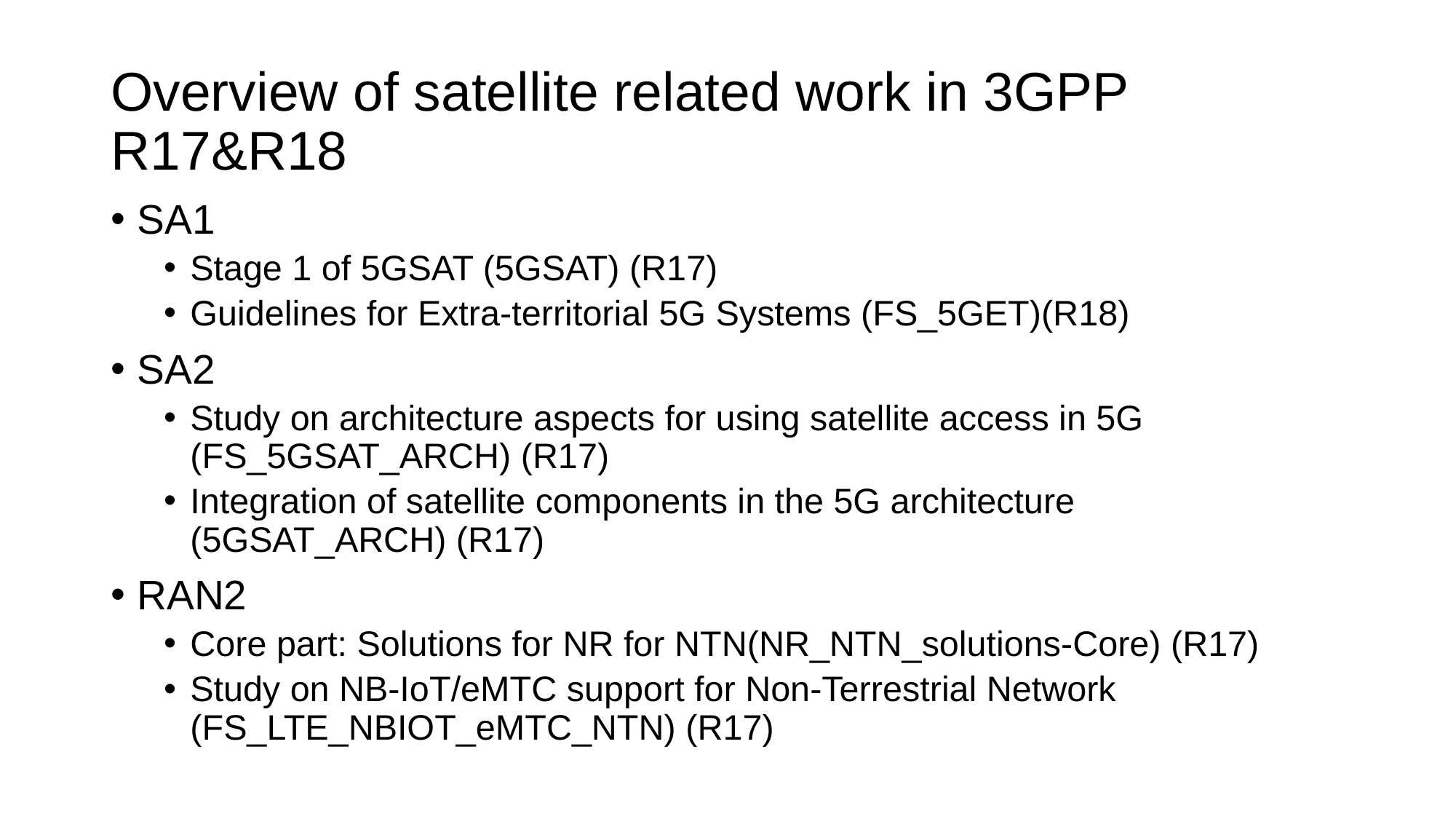

# Overview of satellite related work in 3GPP R17&R18
SA1
Stage 1 of 5GSAT (5GSAT) (R17)
Guidelines for Extra-territorial 5G Systems (FS_5GET)(R18)
SA2
Study on architecture aspects for using satellite access in 5G (FS_5GSAT_ARCH) (R17)
Integration of satellite components in the 5G architecture (5GSAT_ARCH) (R17)
RAN2
Core part: Solutions for NR for NTN(NR_NTN_solutions-Core) (R17)
Study on NB-IoT/eMTC support for Non-Terrestrial Network (FS_LTE_NBIOT_eMTC_NTN) (R17)